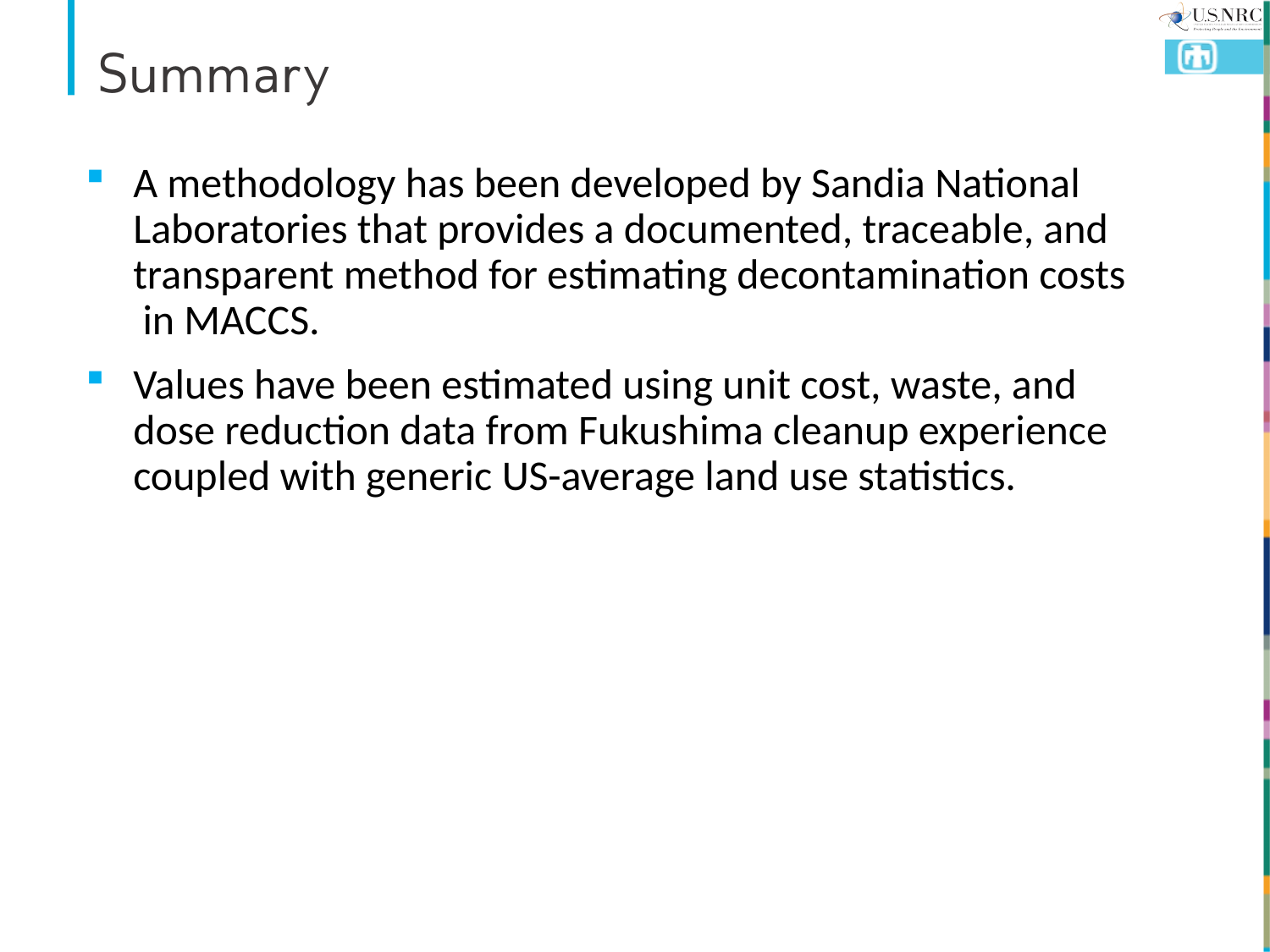

# Summary
A methodology has been developed by Sandia National Laboratories that provides a documented, traceable, and transparent method for estimating decontamination costs  in MACCS.
Values have been estimated using unit cost, waste, and dose reduction data from Fukushima cleanup experience coupled with generic US-average land use statistics.